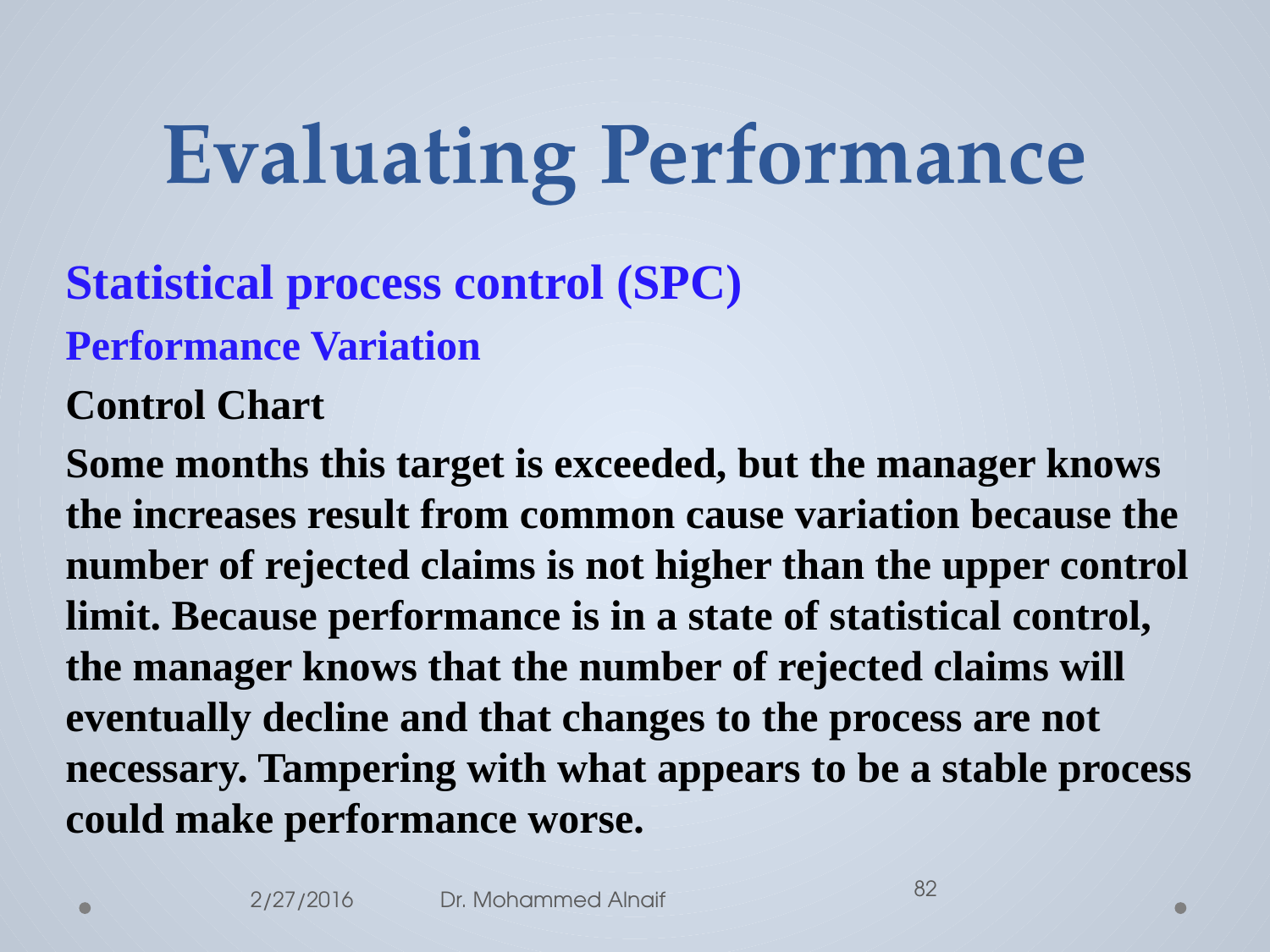

# Evaluating Performance
Statistical process control (SPC)
Performance Variation
Control Chart
Some months this target is exceeded, but the manager knows the increases result from common cause variation because the number of rejected claims is not higher than the upper control limit. Because performance is in a state of statistical control, the manager knows that the number of rejected claims will eventually decline and that changes to the process are not necessary. Tampering with what appears to be a stable process could make performance worse.
82
2/27/2016
Dr. Mohammed Alnaif